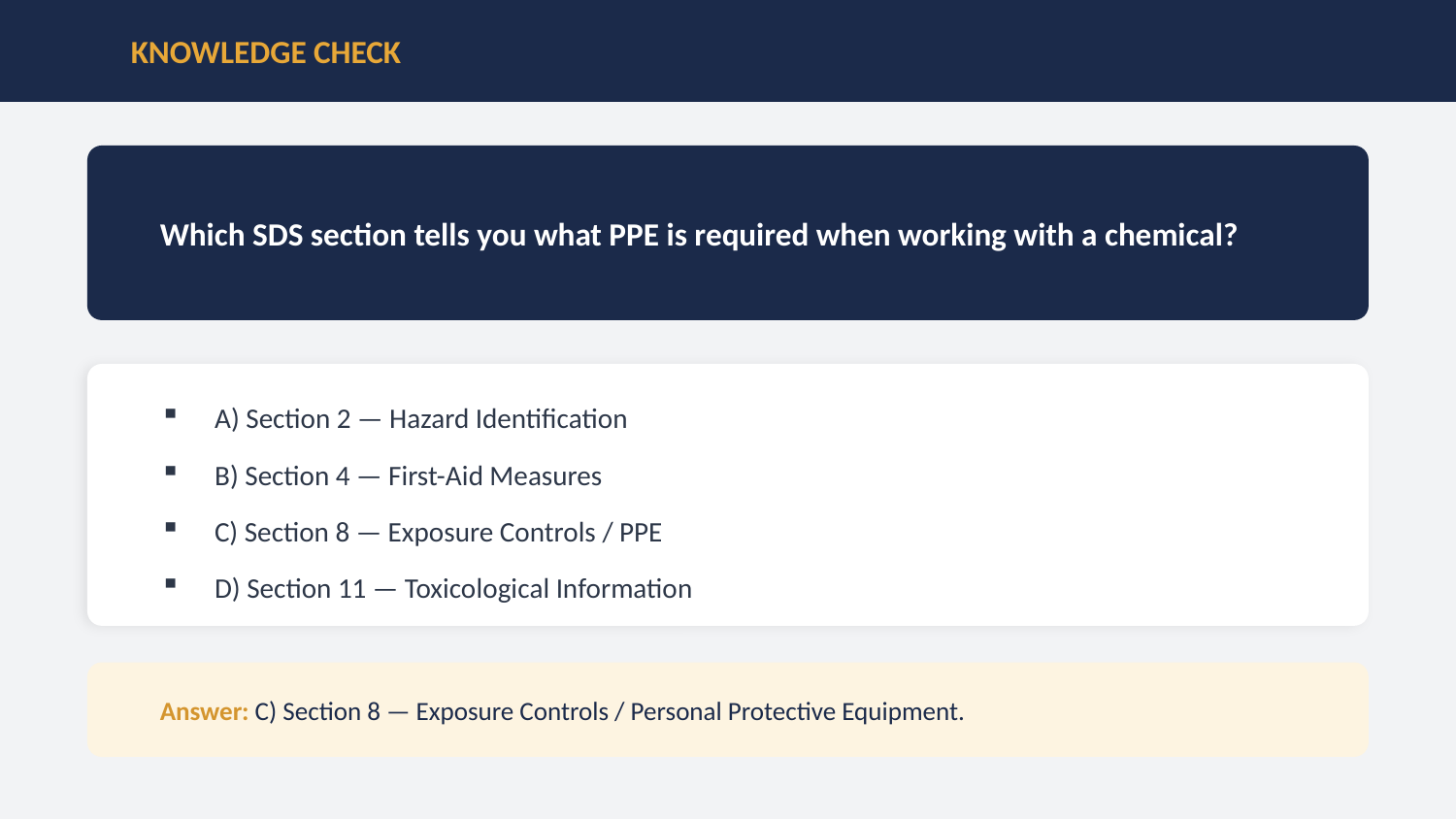

KNOWLEDGE CHECK

Which SDS section tells you what PPE is required when working with a chemical?

A) Section 2 — Hazard Identification
B) Section 4 — First-Aid Measures
C) Section 8 — Exposure Controls / PPE
D) Section 11 — Toxicological Information

Answer: C) Section 8 — Exposure Controls / Personal Protective Equipment.